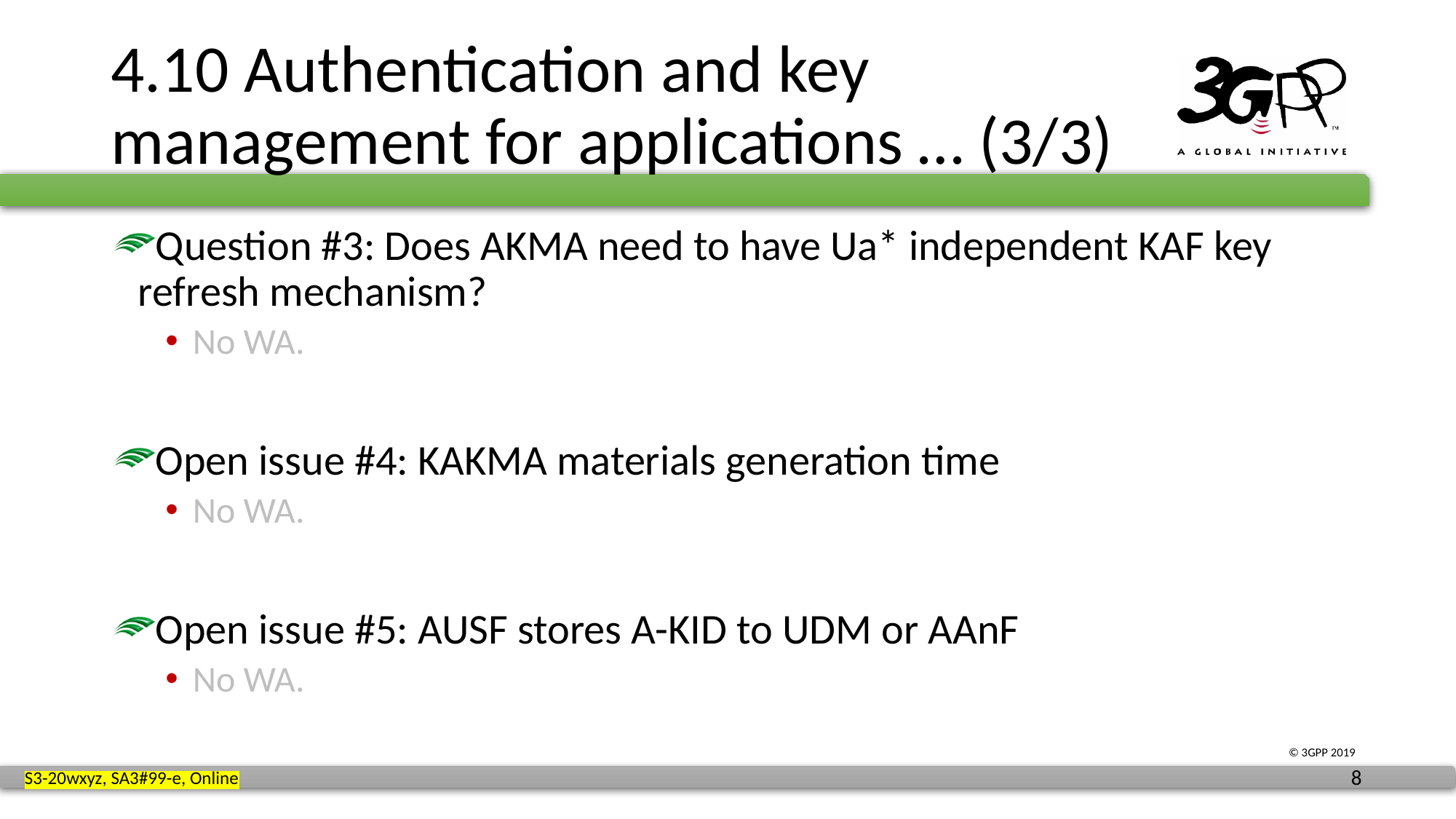

# 4.10 Authentication and key management for applications … (3/3)
Question #3: Does AKMA need to have Ua* independent KAF key refresh mechanism?
No WA.

Open issue #4: KAKMA materials generation time
No WA.

Open issue #5: AUSF stores A-KID to UDM or AAnF
No WA.